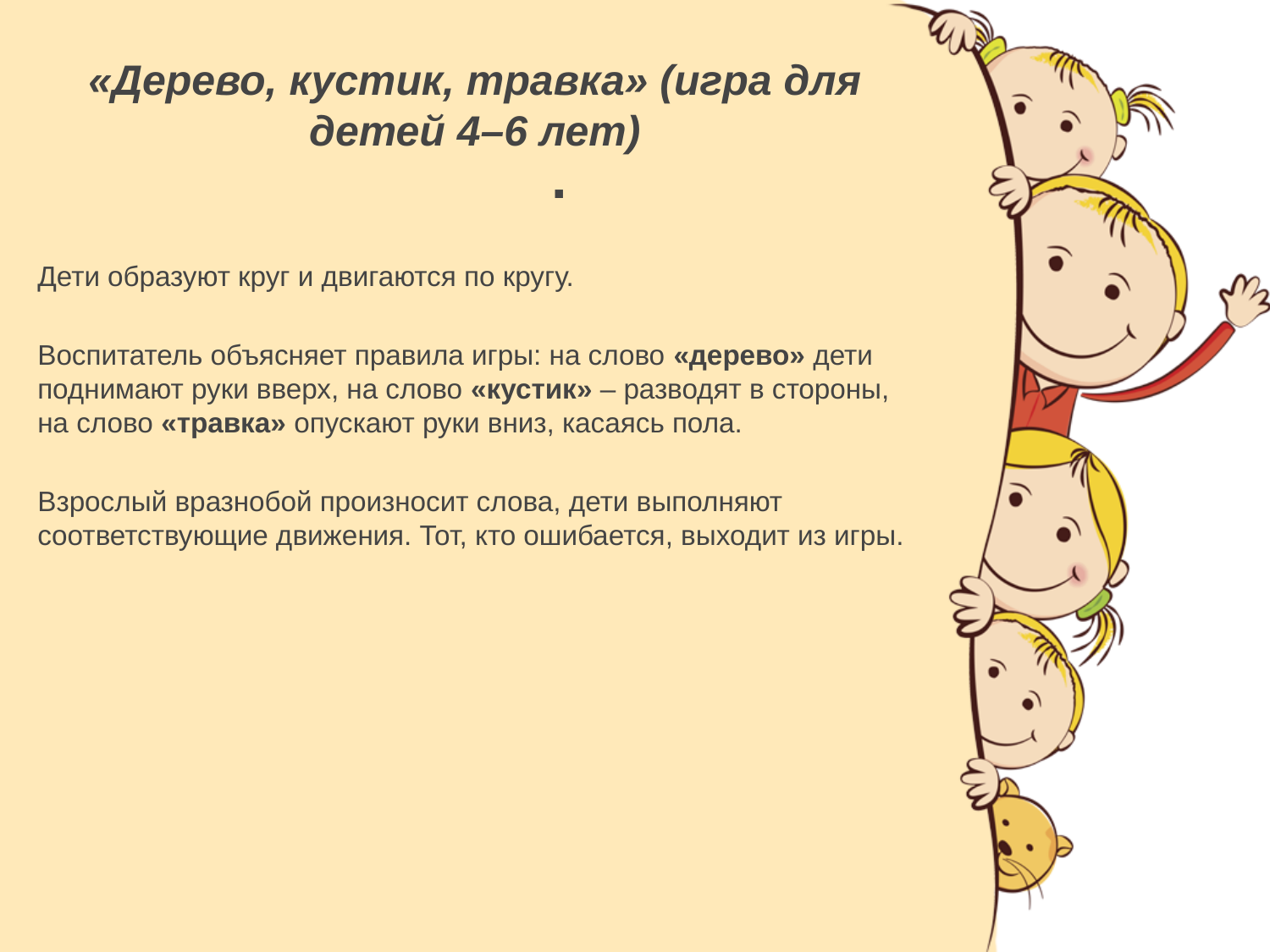

«Дерево, кустик, травка» (игра для детей 4–6 лет)

Дети образуют круг и двигаются по кругу.

Воспитатель объясняет правила игры: на слово «дерево» дети поднимают руки вверх, на слово «кустик» – разводят в стороны, на слово «травка» опускают руки вниз, касаясь пола.

Взрослый вразнобой произносит слова, дети выполняют соответствующие движения. Тот, кто ошибается, выходит из игры.
# .